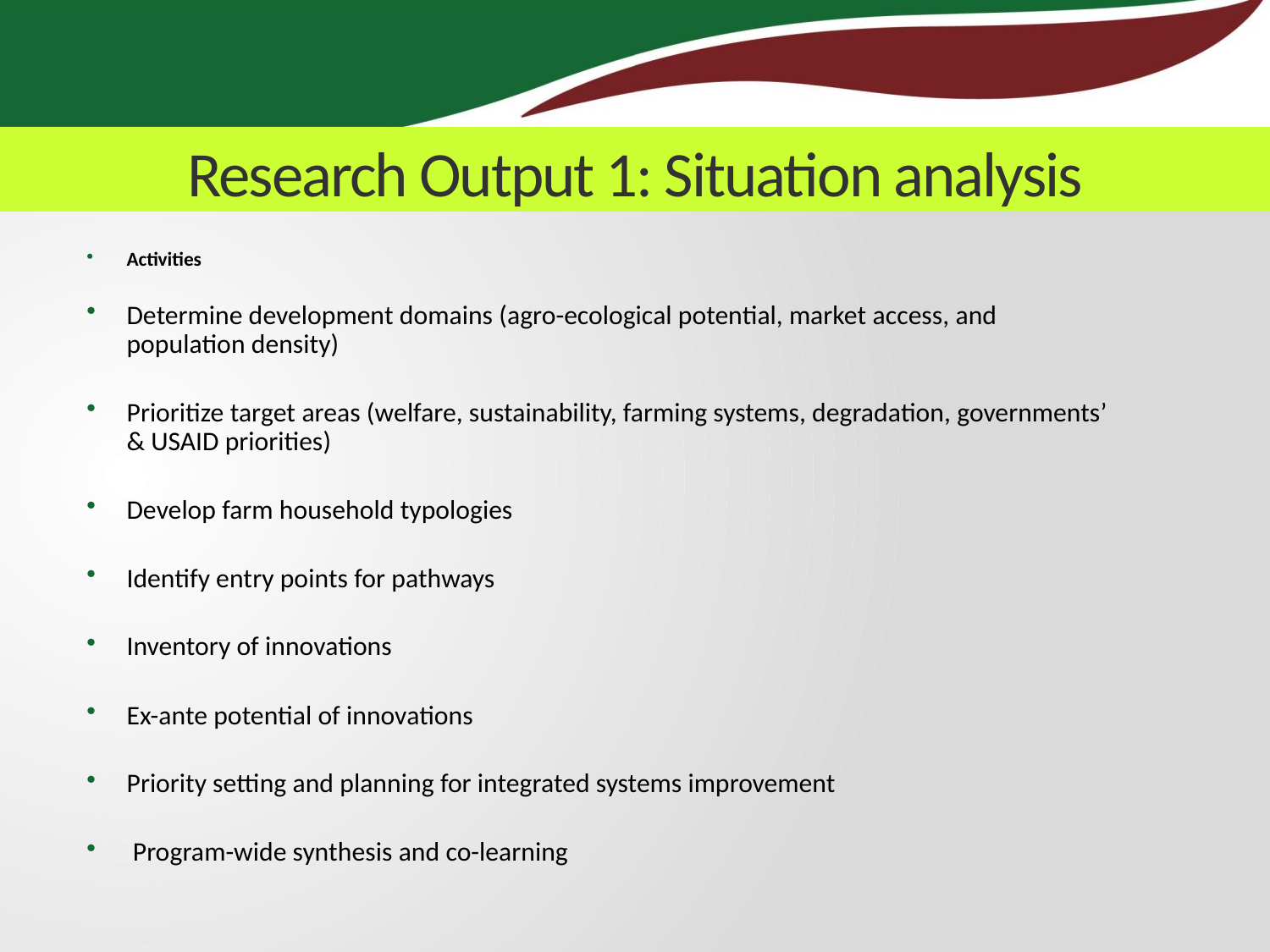

# Research Output 1: Situation analysis
Activities

Determine development domains (agro-ecological potential, market access, and population density)

Prioritize target areas (welfare, sustainability, farming systems, degradation, governments’ & USAID priorities)

Develop farm household typologies

Identify entry points for pathways

Inventory of innovations

Ex-ante potential of innovations

Priority setting and planning for integrated systems improvement

 Program-wide synthesis and co-learning